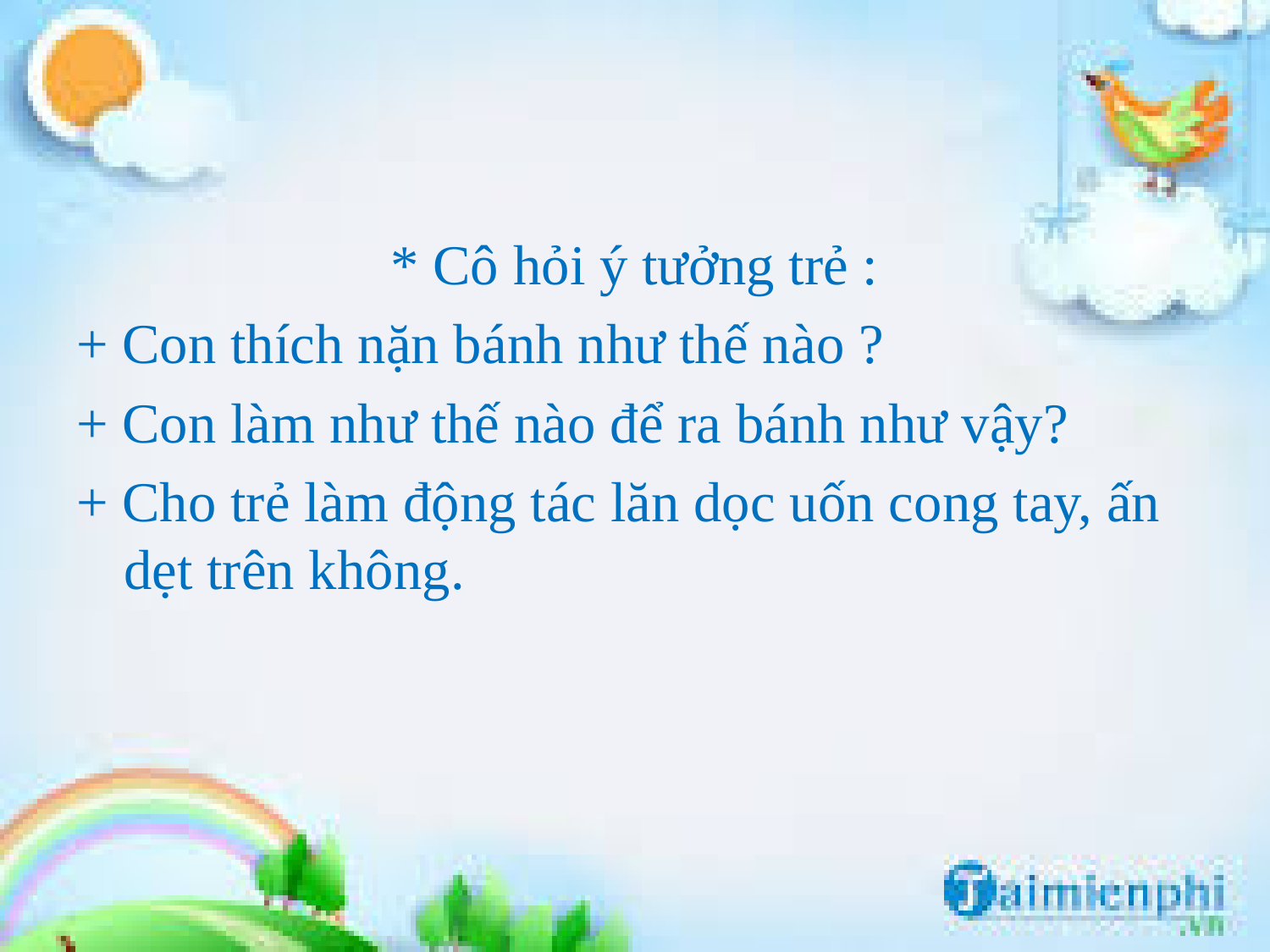

* Cô hỏi ý tưởng trẻ :
+ Con thích nặn bánh như thế nào ?
+ Con làm như thế nào để ra bánh như vậy?
+ Cho trẻ làm động tác lăn dọc uốn cong tay, ấn dẹt trên không.